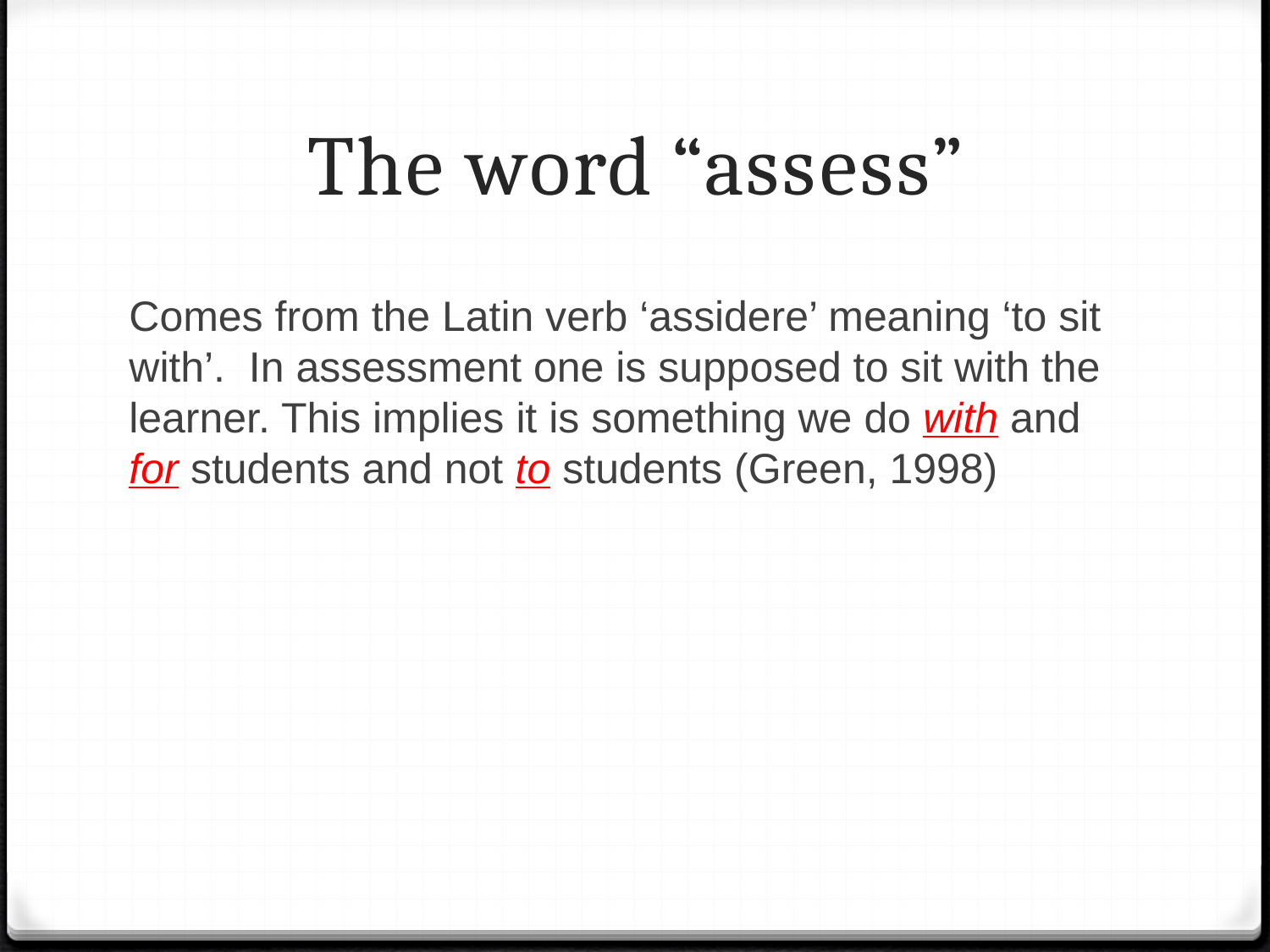

# The word “assess”
Comes from the Latin verb ‘assidere’ meaning ‘to sit with’.  In assessment one is supposed to sit with the learner. This implies it is something we do with and for students and not to students (Green, 1998)